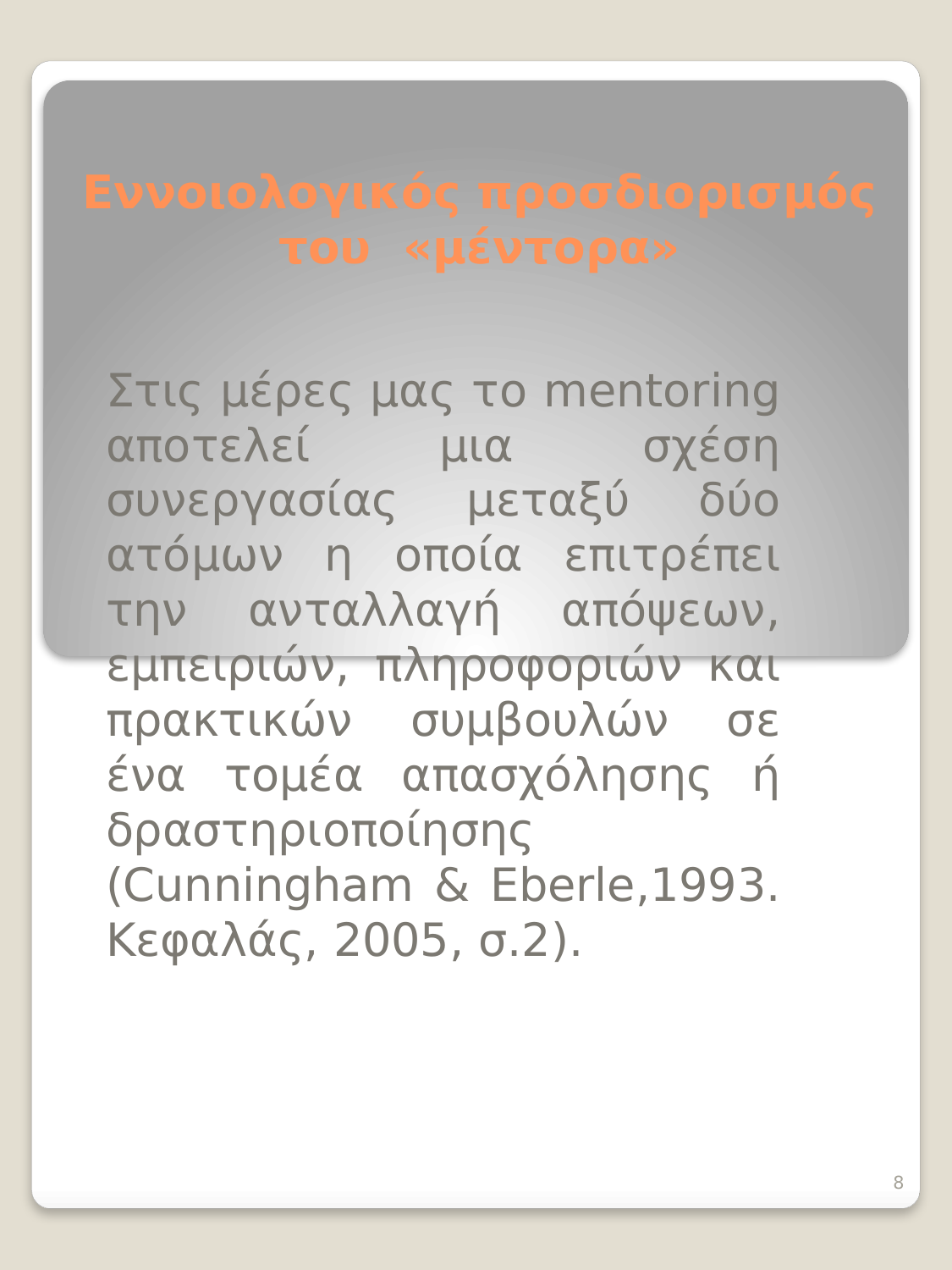

# Εννοιολογικός προσδιορισμός του  «μέντορα»
Στις μέρες μας το mentoring αποτελεί μια σχέση συνεργασίας μεταξύ δύο ατόμων η οποία επιτρέπει την ανταλλαγή απόψεων, εμπειριών, πληροφοριών και πρακτικών συμβουλών σε ένα τομέα απασχόλησης ή δραστηριοποίησης (Cunningham & Eberle,1993. Kεφαλάς, 2005, σ.2).

8